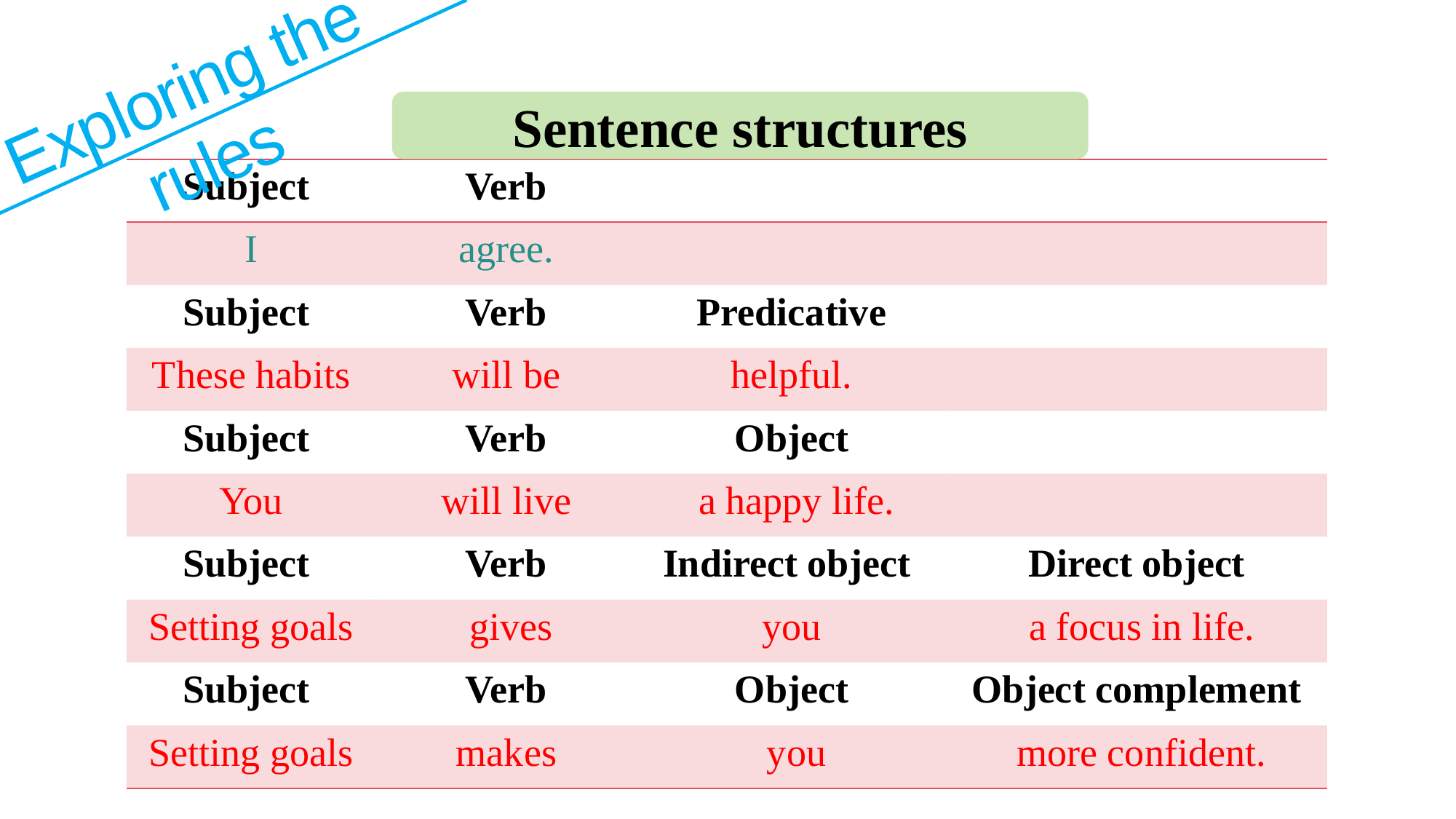

Exploring the rules
Sentence structures
| Subject | Verb |  |  |
| --- | --- | --- | --- |
| I | agree. |  |  |
| Subject | Verb | Predicative |  |
| These habits | will be | helpful. |  |
| Subject | Verb | Object |  |
| You | will live | a happy life. |  |
| Subject | Verb | Indirect object | Direct object |
| Setting goals | gives | you | a focus in life. |
| Subject | Verb | Object | Object complement |
| Setting goals | makes | you | more confident. |